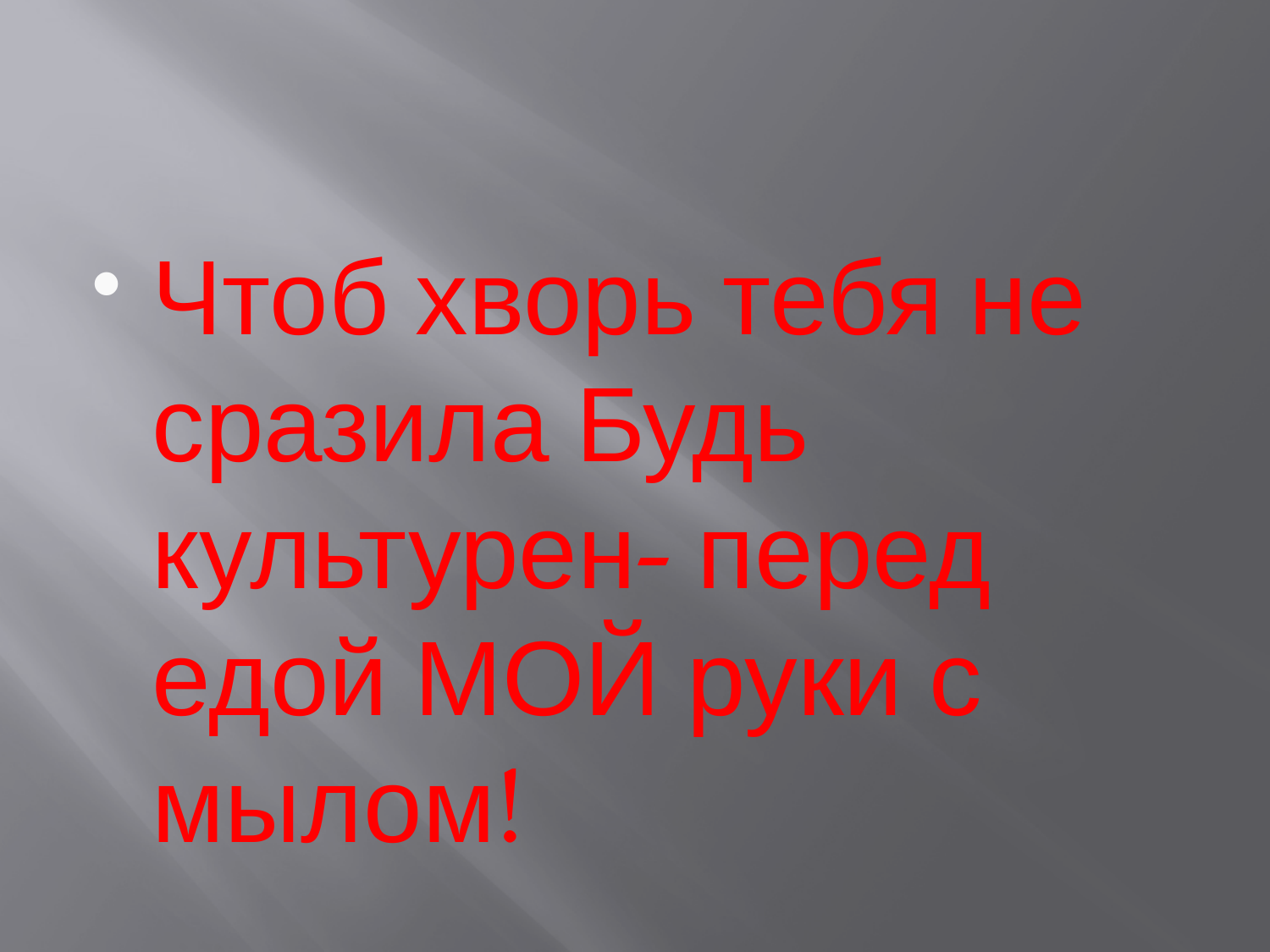

#
Чтоб хворь тебя не сразила Будь культурен- перед едой МОЙ руки с мылом!